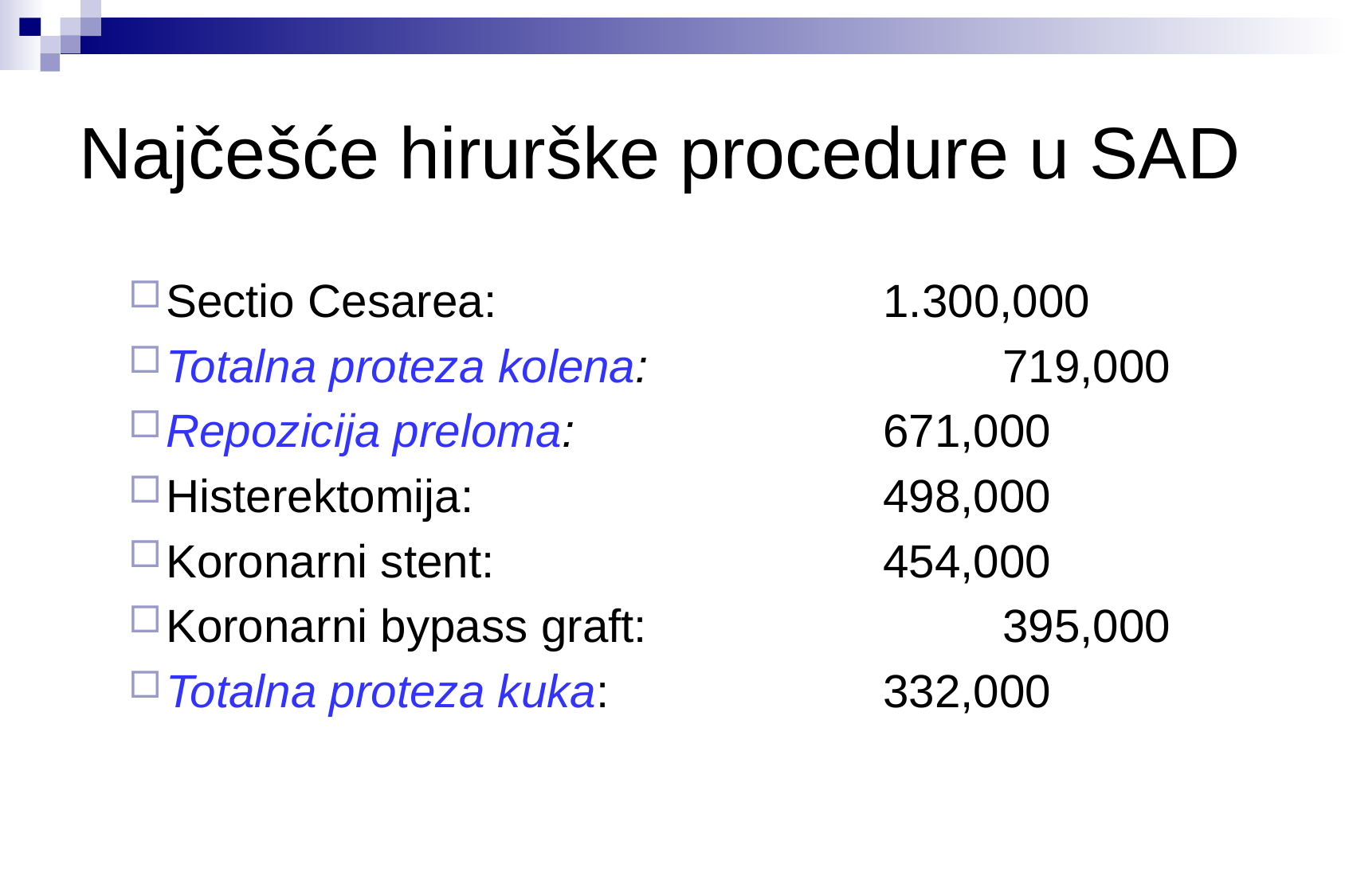

# Najčešće hirurške procedure u SAD
Sectio Cesarea:				1.300,000
Totalna proteza kolena: 			719,000
Repozicija preloma: 			671,000
Histerektomija: 				498,000
Koronarni stent: 				454,000
Koronarni bypass graft: 			395,000
Totalna proteza kuka: 			332,000